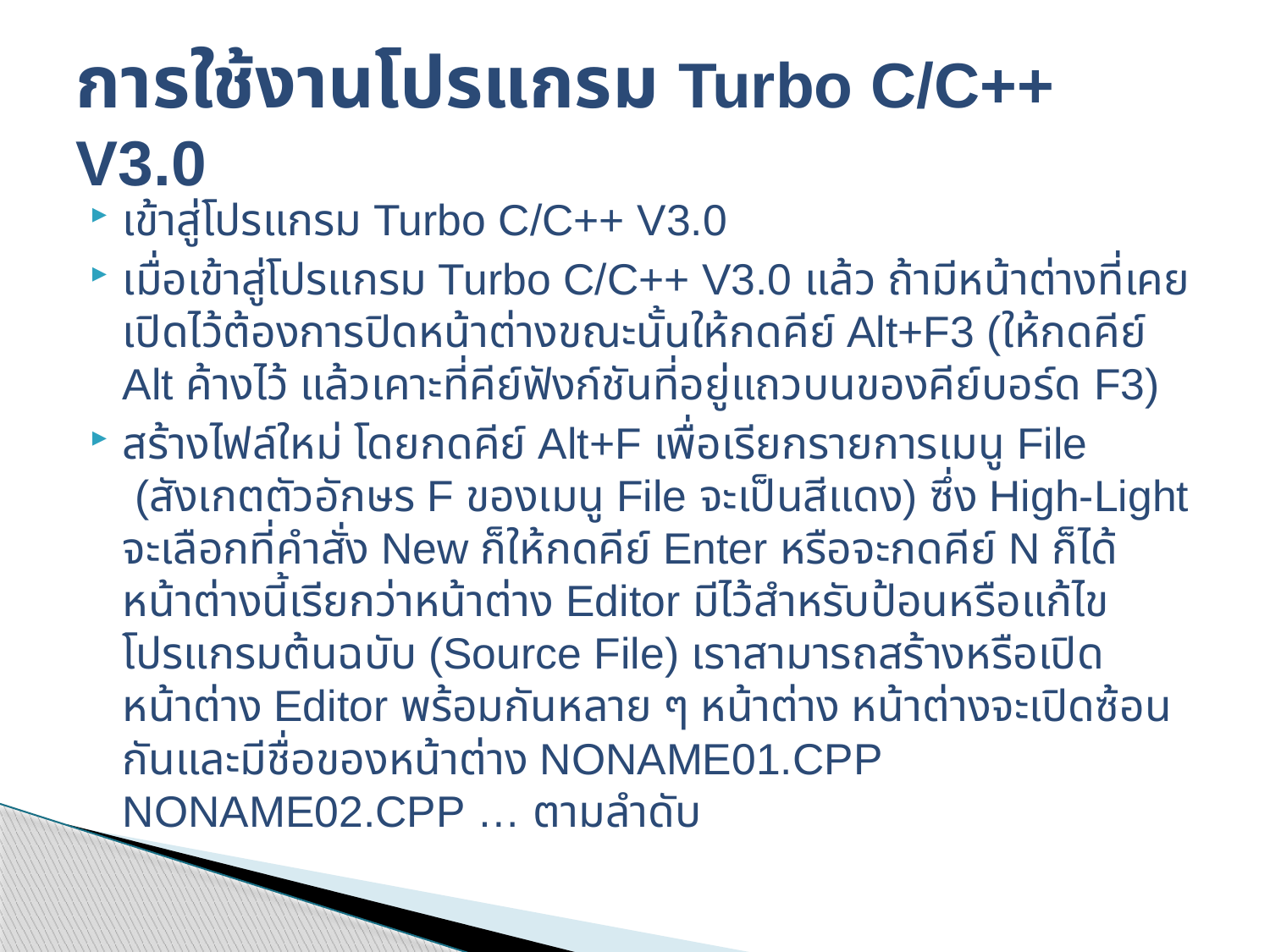

# การใช้งานโปรแกรม Turbo C/C++ V3.0
เข้าสู่โปรแกรม Turbo C/C++ V3.0
เมื่อเข้าสู่โปรแกรม Turbo C/C++ V3.0 แล้ว ถ้ามีหน้าต่างที่เคยเปิดไว้ต้องการปิดหน้าต่างขณะนั้นให้กดคีย์ Alt+F3 (ให้กดคีย์ Alt ค้างไว้ แล้วเคาะที่คีย์ฟังก์ชันที่อยู่แถวบนของคีย์บอร์ด F3)
สร้างไฟล์ใหม่ โดยกดคีย์ Alt+F เพื่อเรียกรายการเมนู File (สังเกตตัวอักษร F ของเมนู File จะเป็นสีแดง) ซึ่ง High-Light จะเลือกที่คำสั่ง New ก็ให้กดคีย์ Enter หรือจะกดคีย์ N ก็ได้ หน้าต่างนี้เรียกว่าหน้าต่าง Editor มีไว้สำหรับป้อนหรือแก้ไขโปรแกรมต้นฉบับ (Source File) เราสามารถสร้างหรือเปิดหน้าต่าง Editor พร้อมกันหลาย ๆ หน้าต่าง หน้าต่างจะเปิดซ้อนกันและมีชื่อของหน้าต่าง NONAME01.CPP NONAME02.CPP … ตามลำดับ